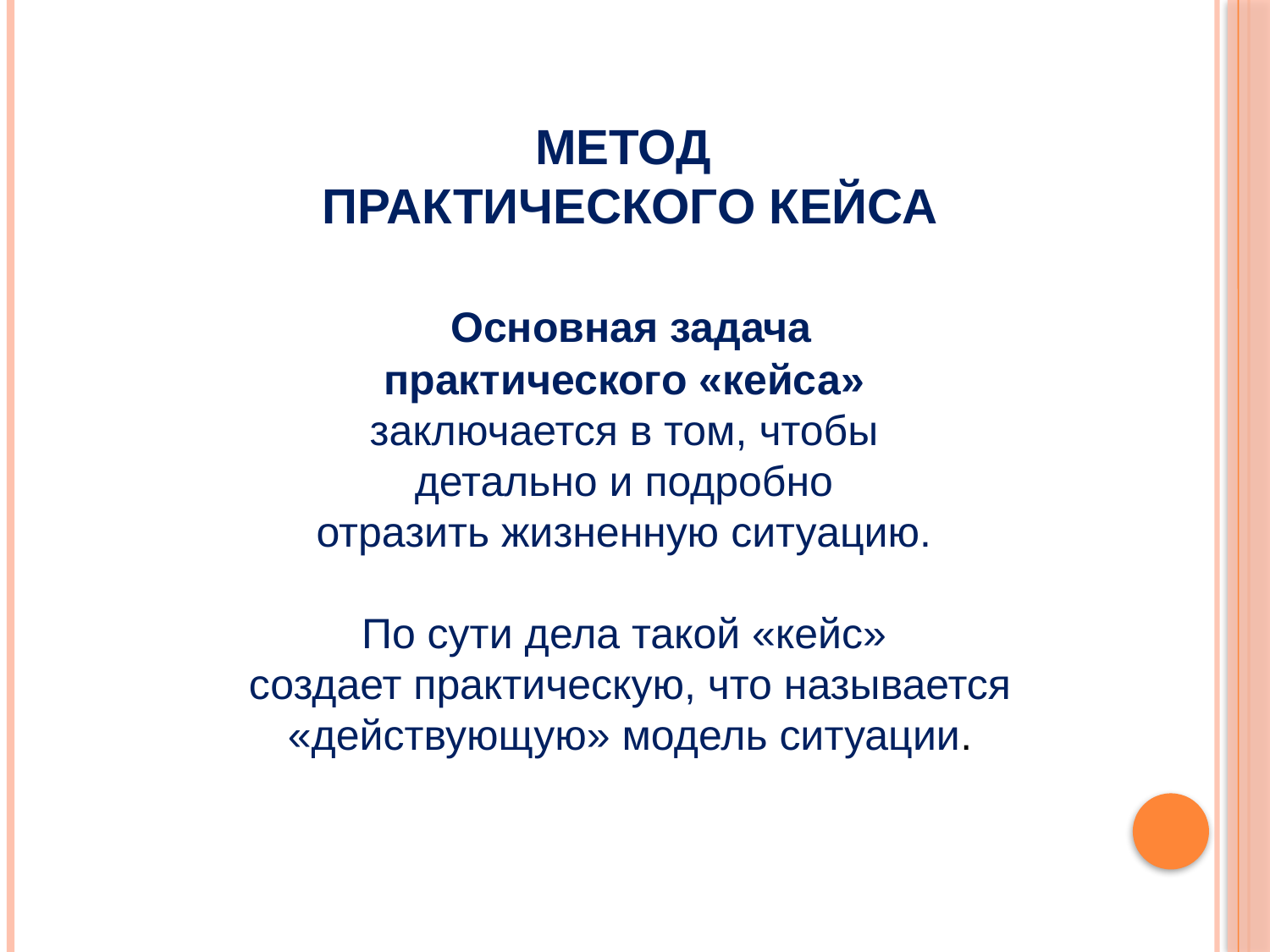

МЕТОД
ПРАКТИЧЕСКОГО КЕЙСА

 Основная задача
практического «кейса»
заключается в том, чтобы
детально и подробно
отразить жизненную ситуацию.

По сути дела такой «кейс»
создает практическую, что называется «действующую» модель ситуации.